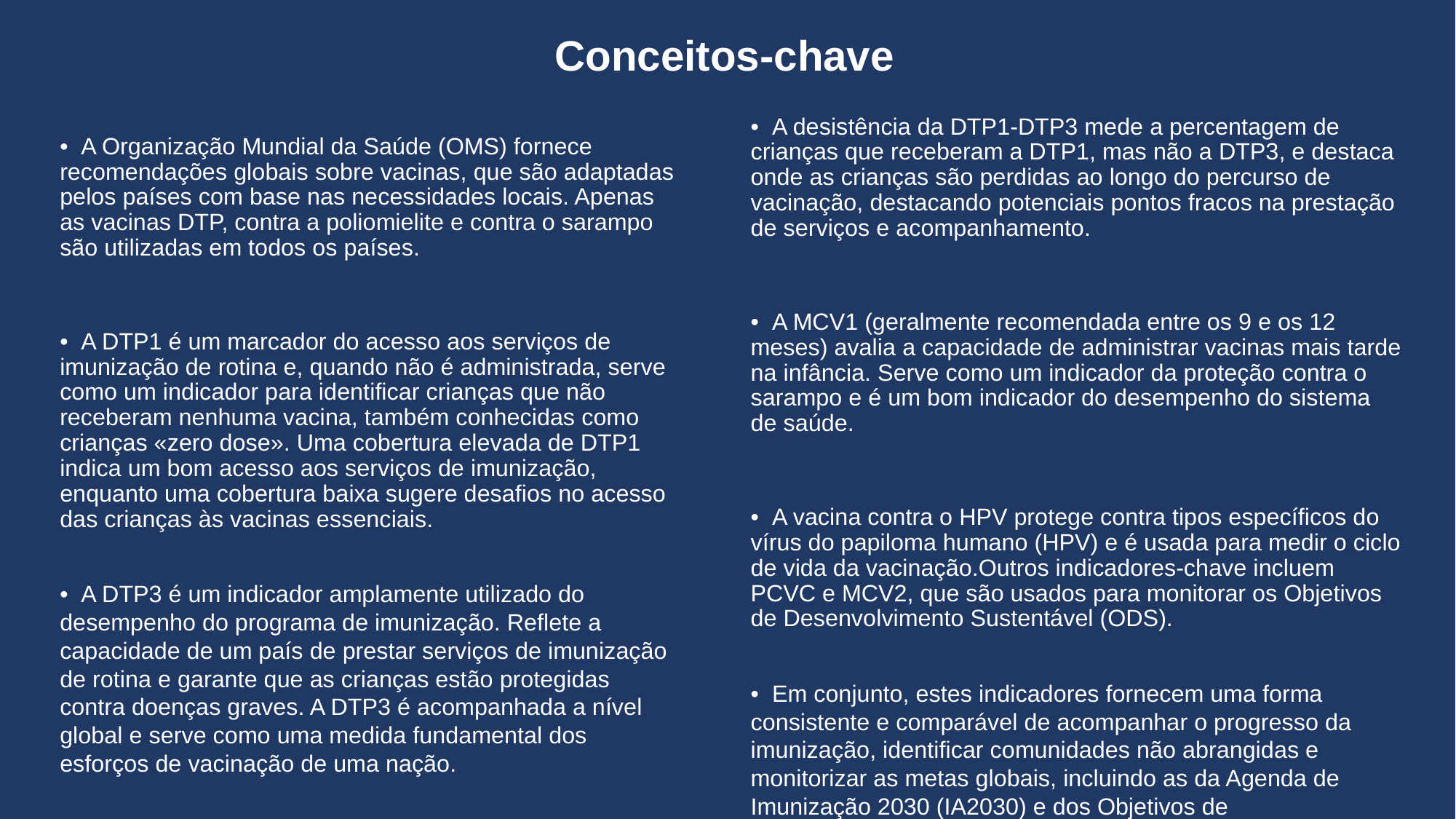

# Conceitos-chave
•  A desistência da DTP1-DTP3 mede a percentagem de crianças que receberam a DTP1, mas não a DTP3, e destaca onde as crianças são perdidas ao longo do percurso de vacinação, destacando potenciais pontos fracos na prestação de serviços e acompanhamento.

•  A MCV1 (geralmente recomendada entre os 9 e os 12 meses) avalia a capacidade de administrar vacinas mais tarde na infância. Serve como um indicador da proteção contra o sarampo e é um bom indicador do desempenho do sistema de saúde.

•  A vacina contra o HPV protege contra tipos específicos do vírus do papiloma humano (HPV) e é usada para medir o ciclo de vida da vacinação.Outros indicadores-chave incluem PCVC e MCV2, que são usados para monitorar os Objetivos de Desenvolvimento Sustentável (ODS).

•  Em conjunto, estes indicadores fornecem uma forma consistente e comparável de acompanhar o progresso da imunização, identificar comunidades não abrangidas e monitorizar as metas globais, incluindo as da Agenda de Imunização 2030 (IA2030) e dos Objetivos de Desenvolvimento Sustentável (ODS).
•  A Organização Mundial da Saúde (OMS) fornece recomendações globais sobre vacinas, que são adaptadas pelos países com base nas necessidades locais. Apenas as vacinas DTP, contra a poliomielite e contra o sarampo são utilizadas em todos os países.

•  A DTP1 é um marcador do acesso aos serviços de imunização de rotina e, quando não é administrada, serve como um indicador para identificar crianças que não receberam nenhuma vacina, também conhecidas como crianças «zero dose». Uma cobertura elevada de DTP1 indica um bom acesso aos serviços de imunização, enquanto uma cobertura baixa sugere desafios no acesso das crianças às vacinas essenciais.

•  A DTP3 é um indicador amplamente utilizado do desempenho do programa de imunização. Reflete a capacidade de um país de prestar serviços de imunização de rotina e garante que as crianças estão protegidas contra doenças graves. A DTP3 é acompanhada a nível global e serve como uma medida fundamental dos esforços de vacinação de uma nação.